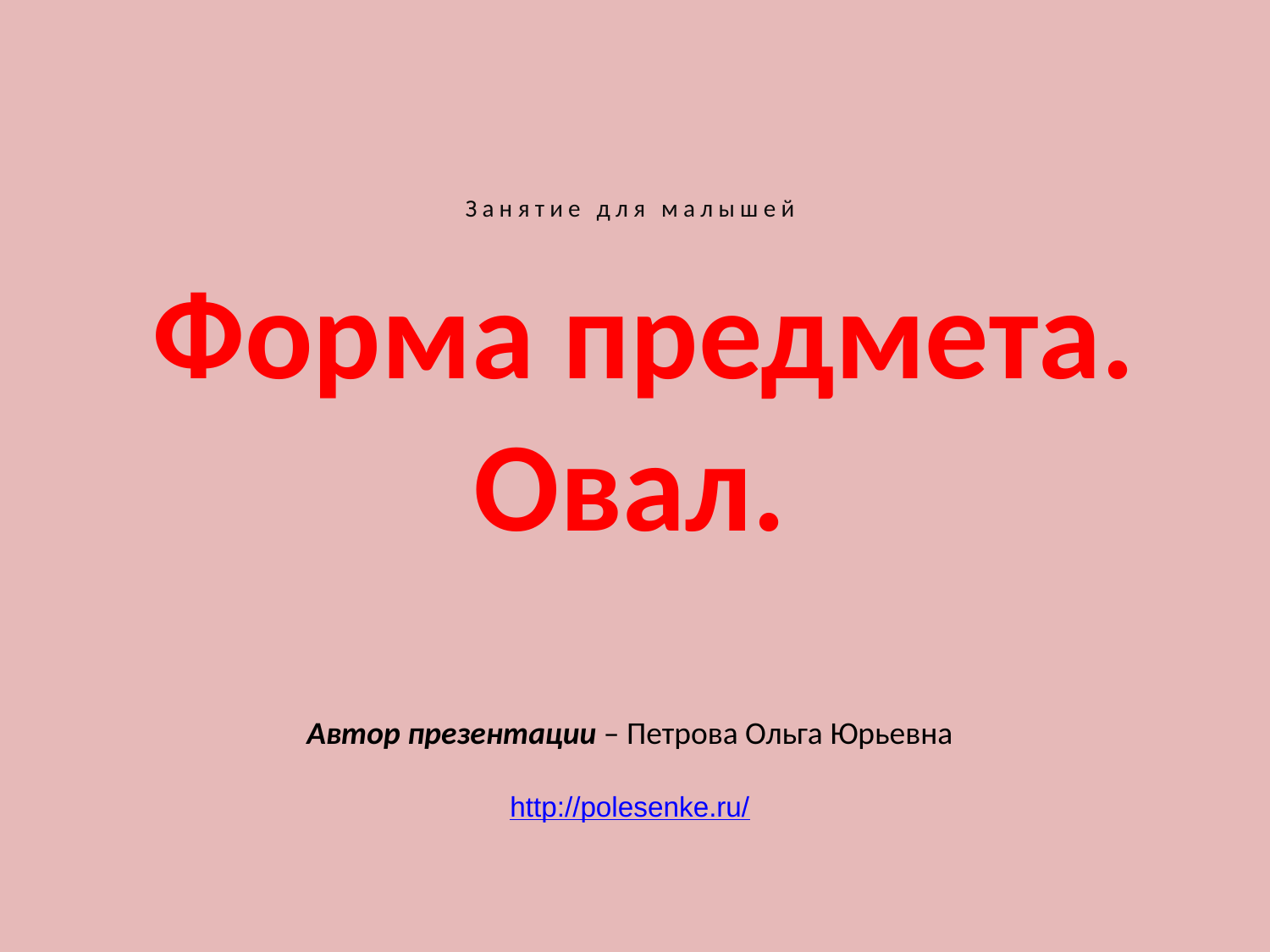

Занятие для малышей

 Форма предмета. Овал.

Автор презентации – Петрова Ольга Юрьевна

http://polesenke.ru/